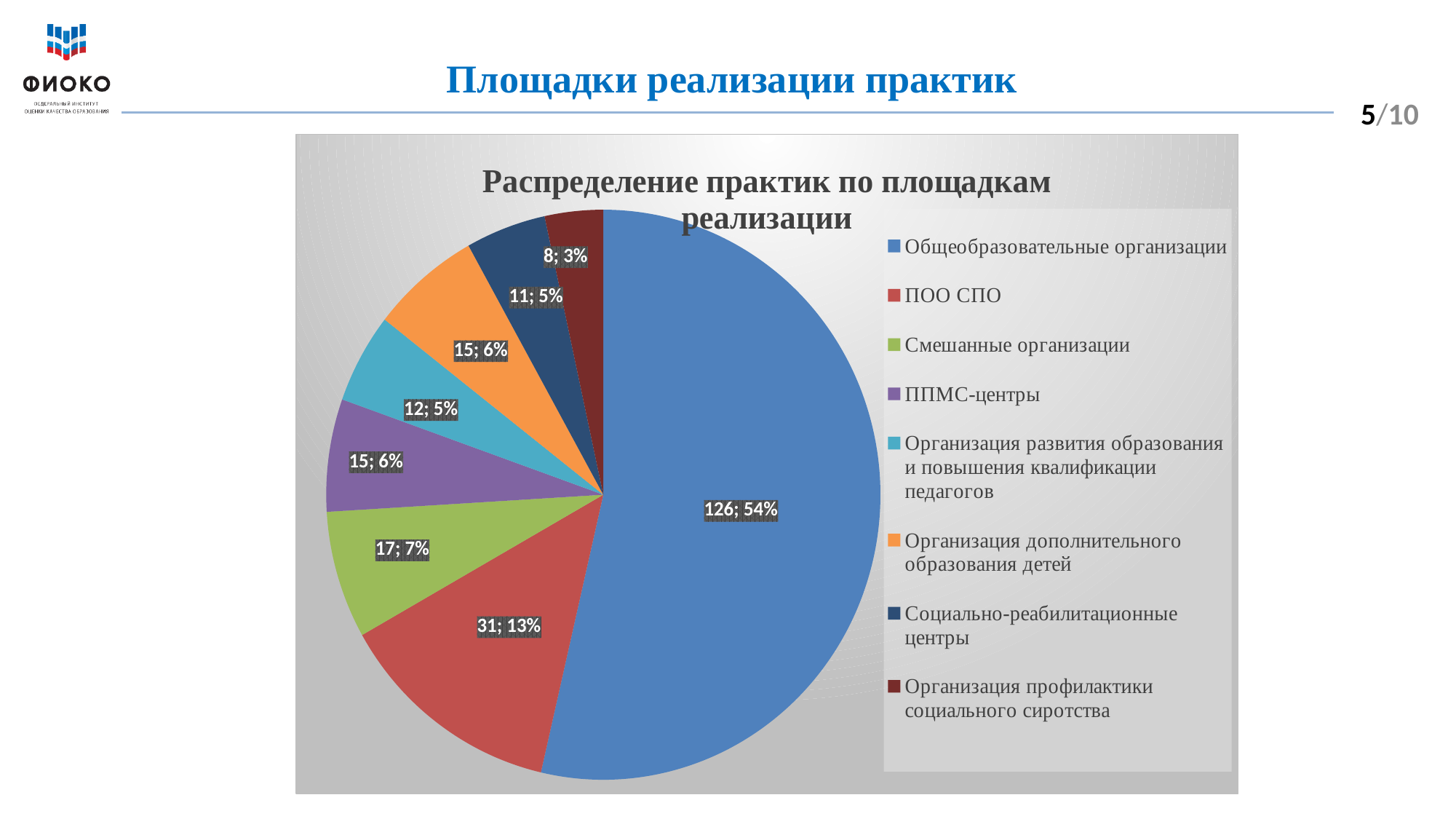

Площадки реализации практик
5/10

### Chart: Распределение практик по площадкам реализации

| Category | Количество |
|---|---|
| Общеобразовательные организации | 126.0 |
| ПОО СПО | 31.0 |
| Смешанные организации | 17.0 |
| ППМС-центры | 15.0 |
| Организация развития образования и повышения квалификации педагогов | 12.0 |
| Организация дополнительного образования детей | 15.0 |
| Социально-реабилитационные центры | 11.0 |
| Организация профилактики социального сиротства
 | 8.0 |